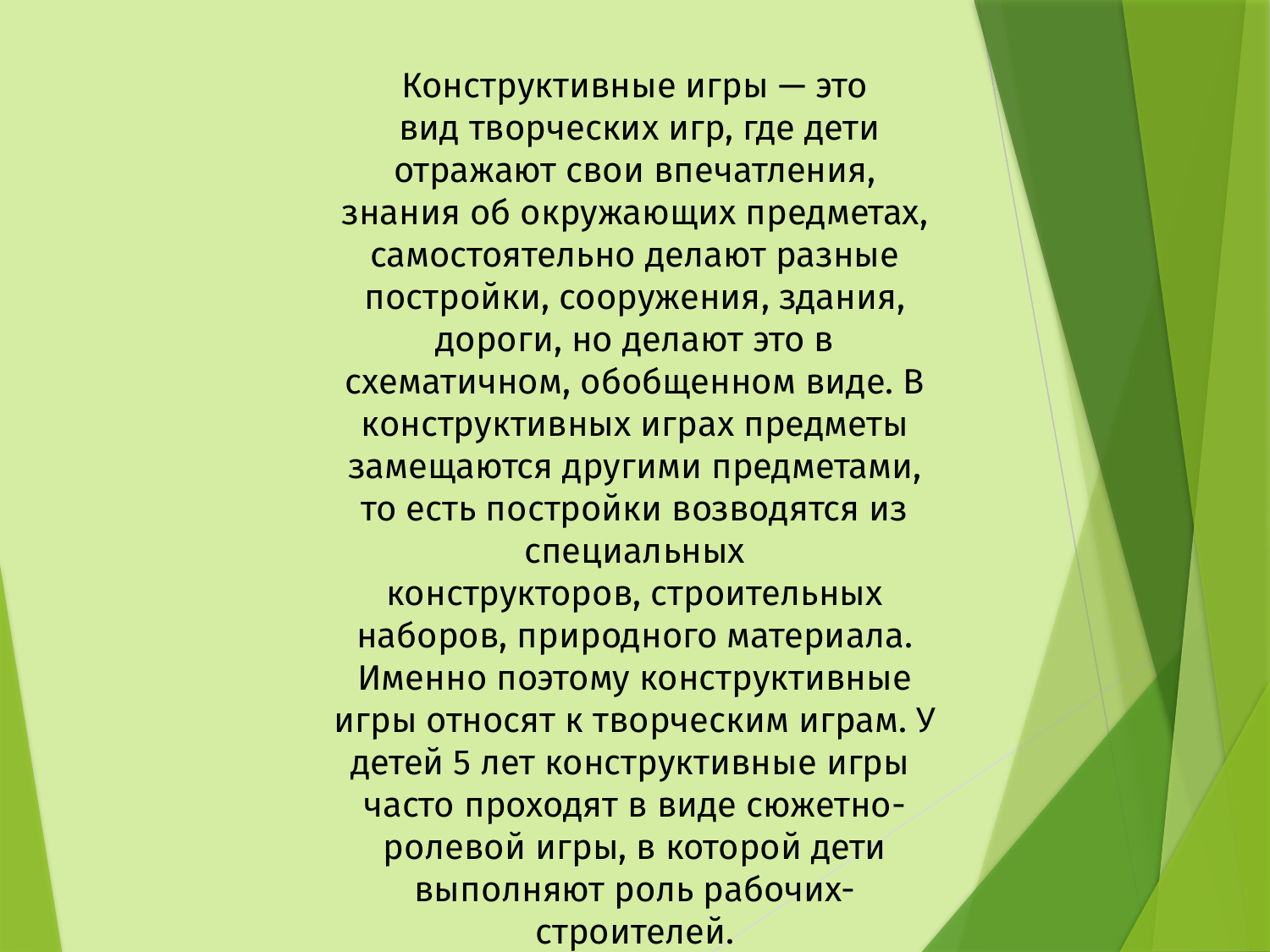

Конструктивные игры — это  вид творческих игр, где дети отражают свои впечатления, знания об окружающих предметах, самостоятельно делают разные постройки, сооружения, здания, дороги, но делают это в схематичном, обобщенном виде. В конструктивных играх предметы замещаются другими предметами, то есть постройки возводятся из специальных конструкторов, строительных наборов, природного материала. Именно поэтому конструктивные игры относят к творческим играм. У детей 5 лет конструктивные игры  часто проходят в виде сюжетно-ролевой игры, в которой дети выполняют роль рабочих-строителей.